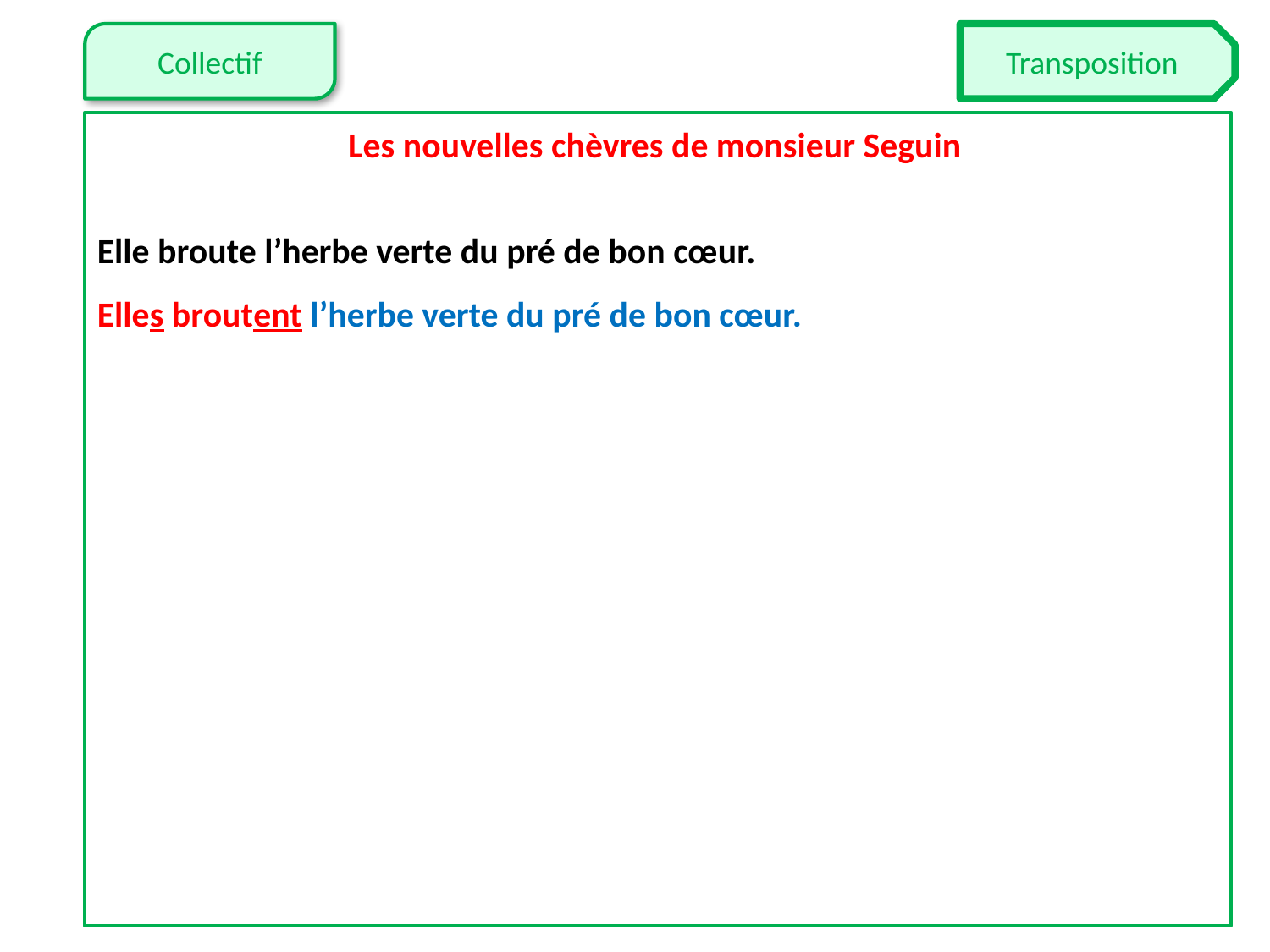

Les nouvelles chèvres de monsieur Seguin

Elle broute l’herbe verte du pré de bon cœur.
Elles broutent l’herbe verte du pré de bon cœur.